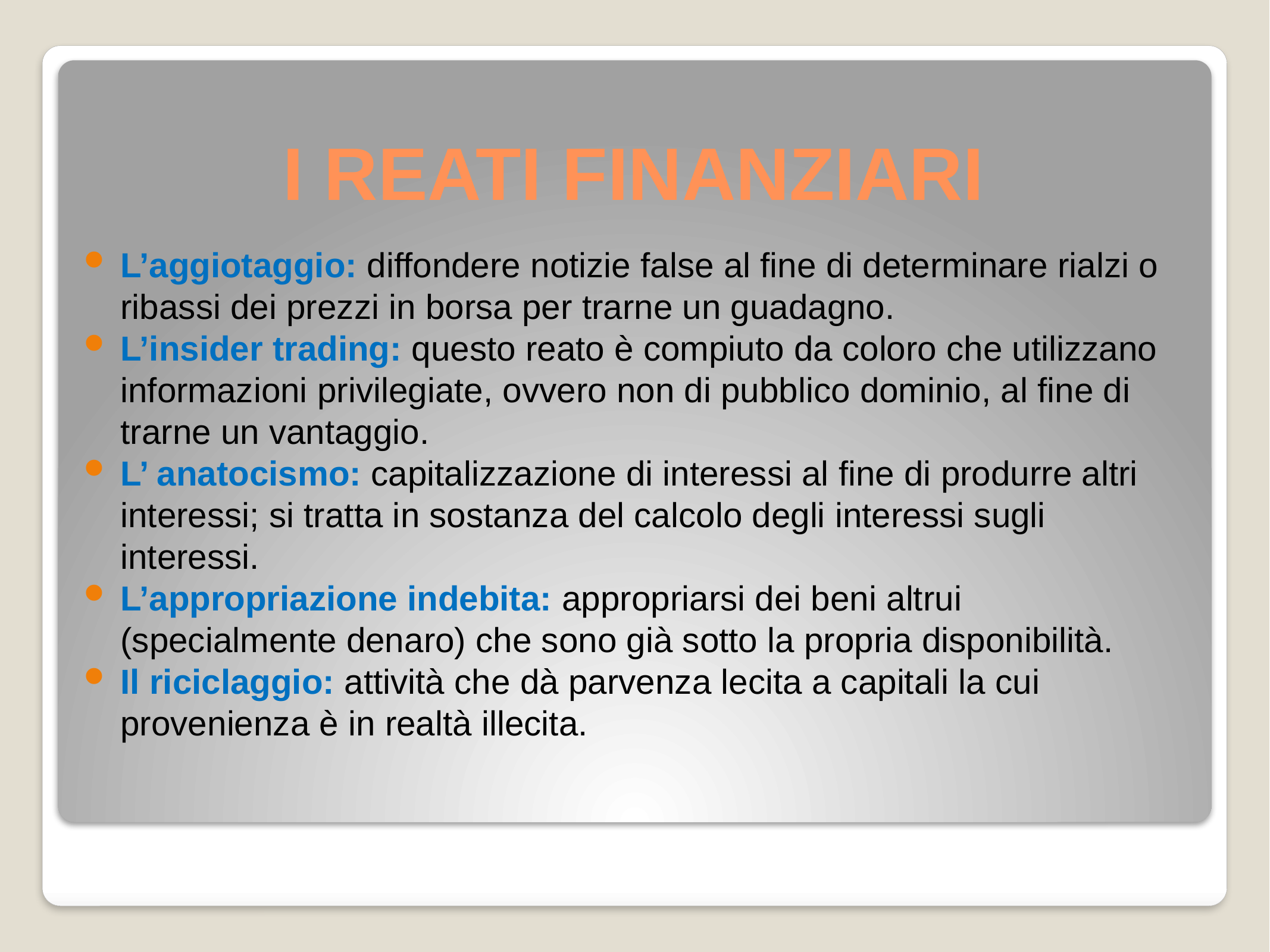

# I REATI FINANZIARI
L’aggiotaggio: diffondere notizie false al fine di determinare rialzi o ribassi dei prezzi in borsa per trarne un guadagno.
L’insider trading: questo reato è compiuto da coloro che utilizzano informazioni privilegiate, ovvero non di pubblico dominio, al fine di trarne un vantaggio.
L’ anatocismo: capitalizzazione di interessi al fine di produrre altri interessi; si tratta in sostanza del calcolo degli interessi sugli interessi.
L’appropriazione indebita: appropriarsi dei beni altrui (specialmente denaro) che sono già sotto la propria disponibilità.
Il riciclaggio: attività che dà parvenza lecita a capitali la cui provenienza è in realtà illecita.